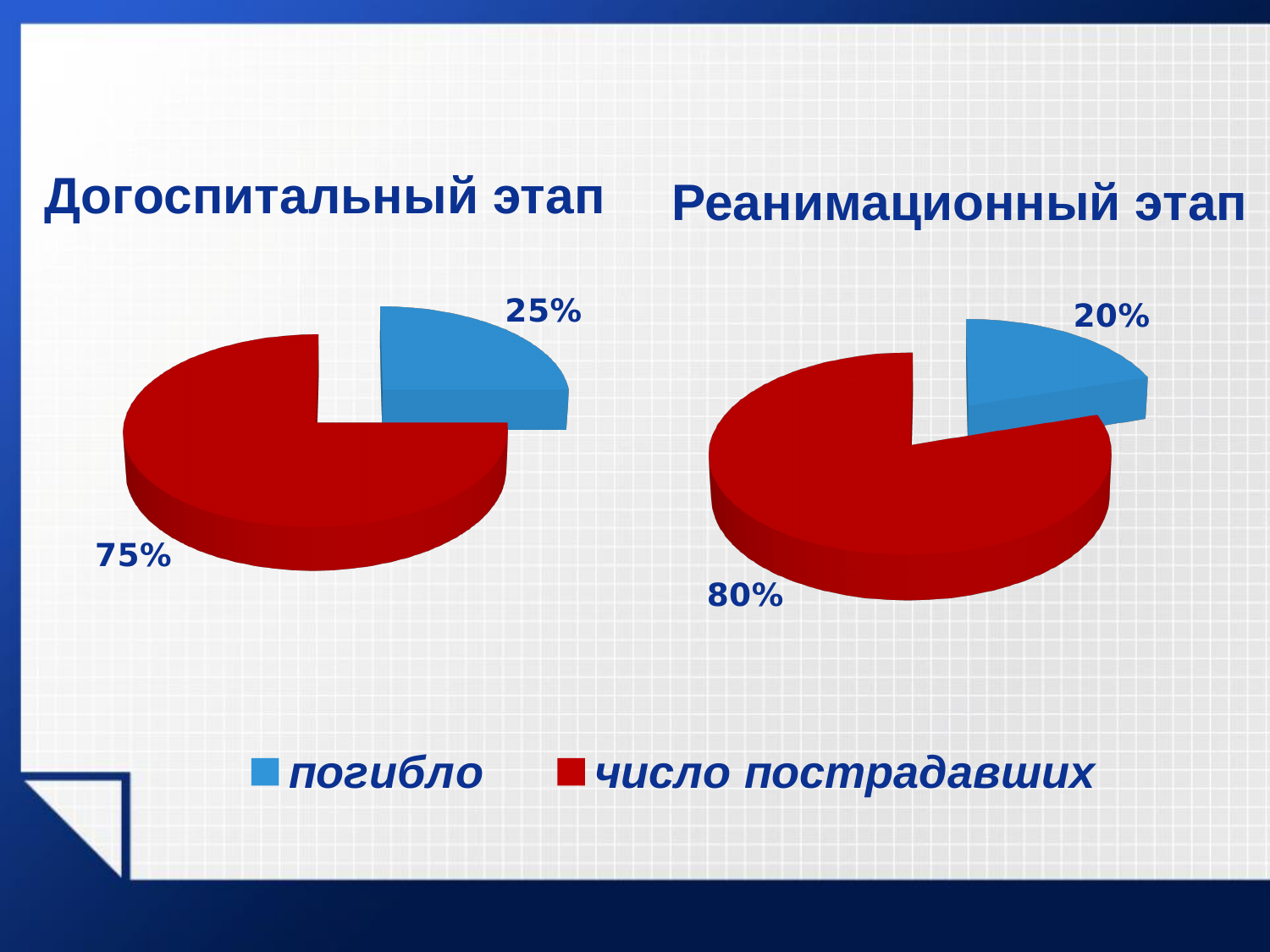

Догоспитальный этап
Реанимационный этап

[unsupported chart]

[unsupported chart]